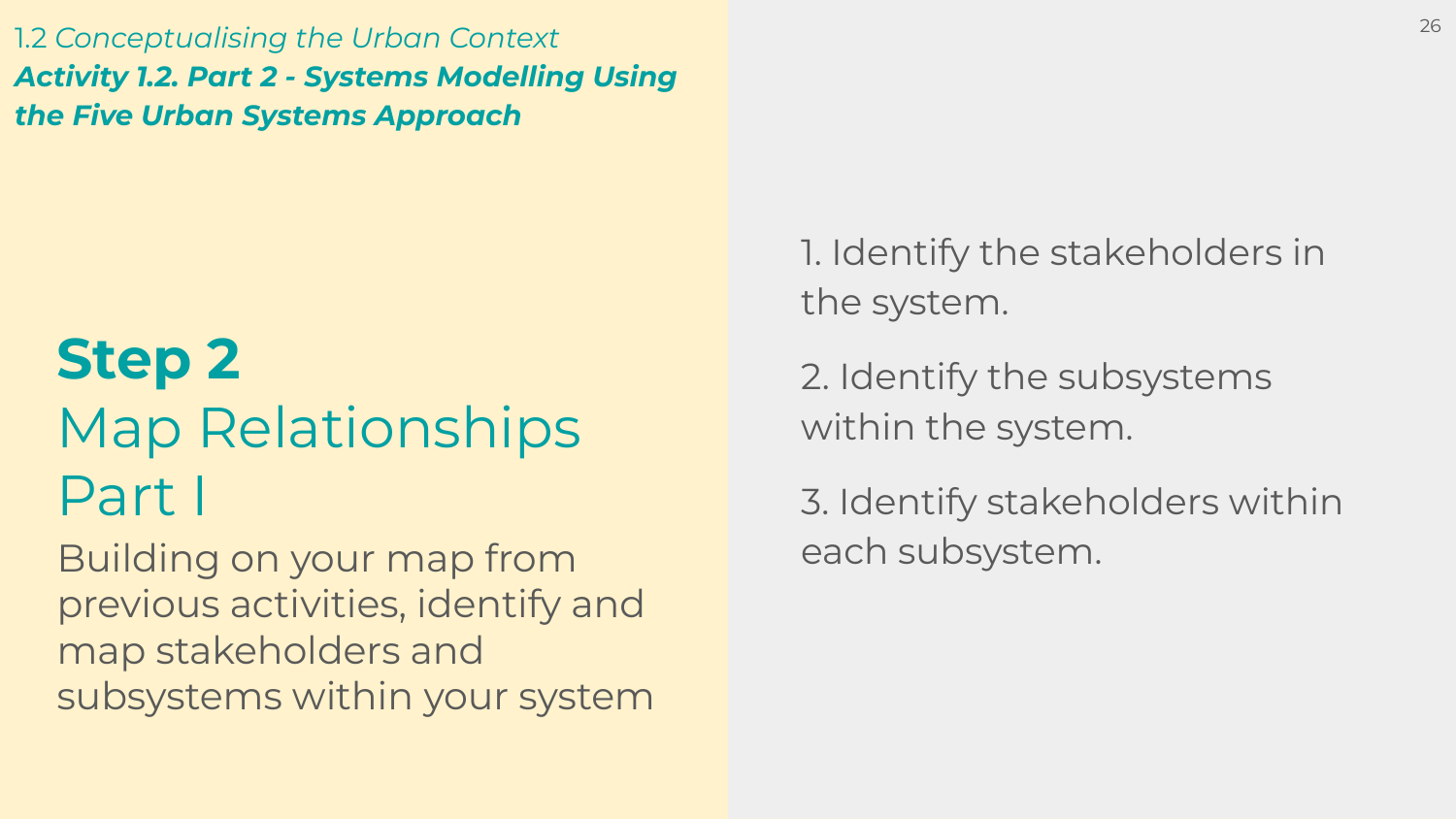

1.2 Conceptualising the Urban Context
Activity 1.2. Part 2 - Systems Modelling Using the Five Urban Systems Approach
26
1. Identify the stakeholders in the system.
2. Identify the subsystems within the system.
3. Identify stakeholders within each subsystem.

# Step 2 Map Relationships Part I
Building on your map from previous activities, identify and map stakeholders and subsystems within your system